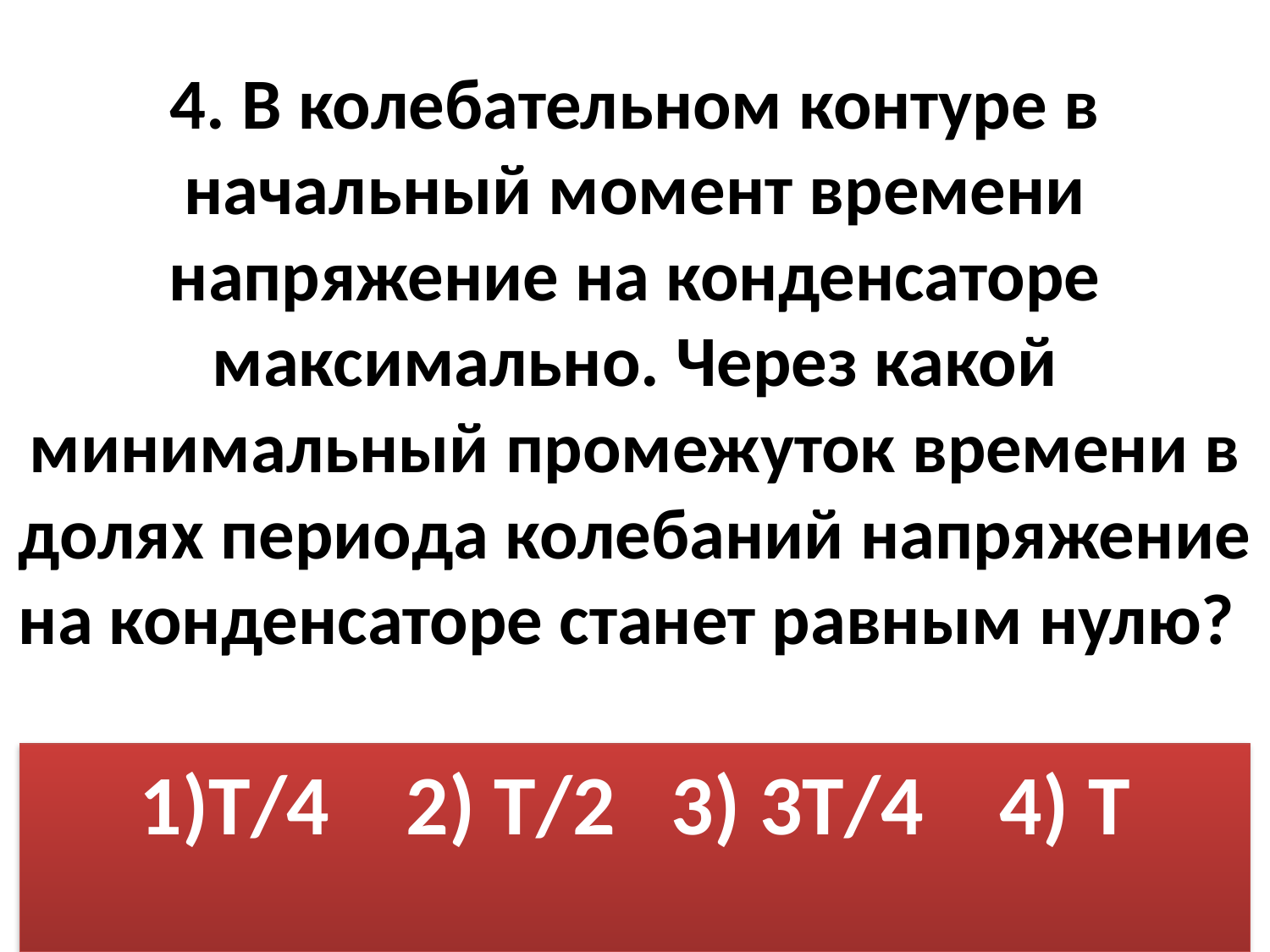

# 4. В колебательном контуре в начальный момент времени напряжение на конденсаторе максимально. Через какой минимальный промежуток времени в долях периода колебаний напряжение на конденсаторе станет равным нулю?
 1)Т/4    2) Т/2     3) 3Т/4    4) Т